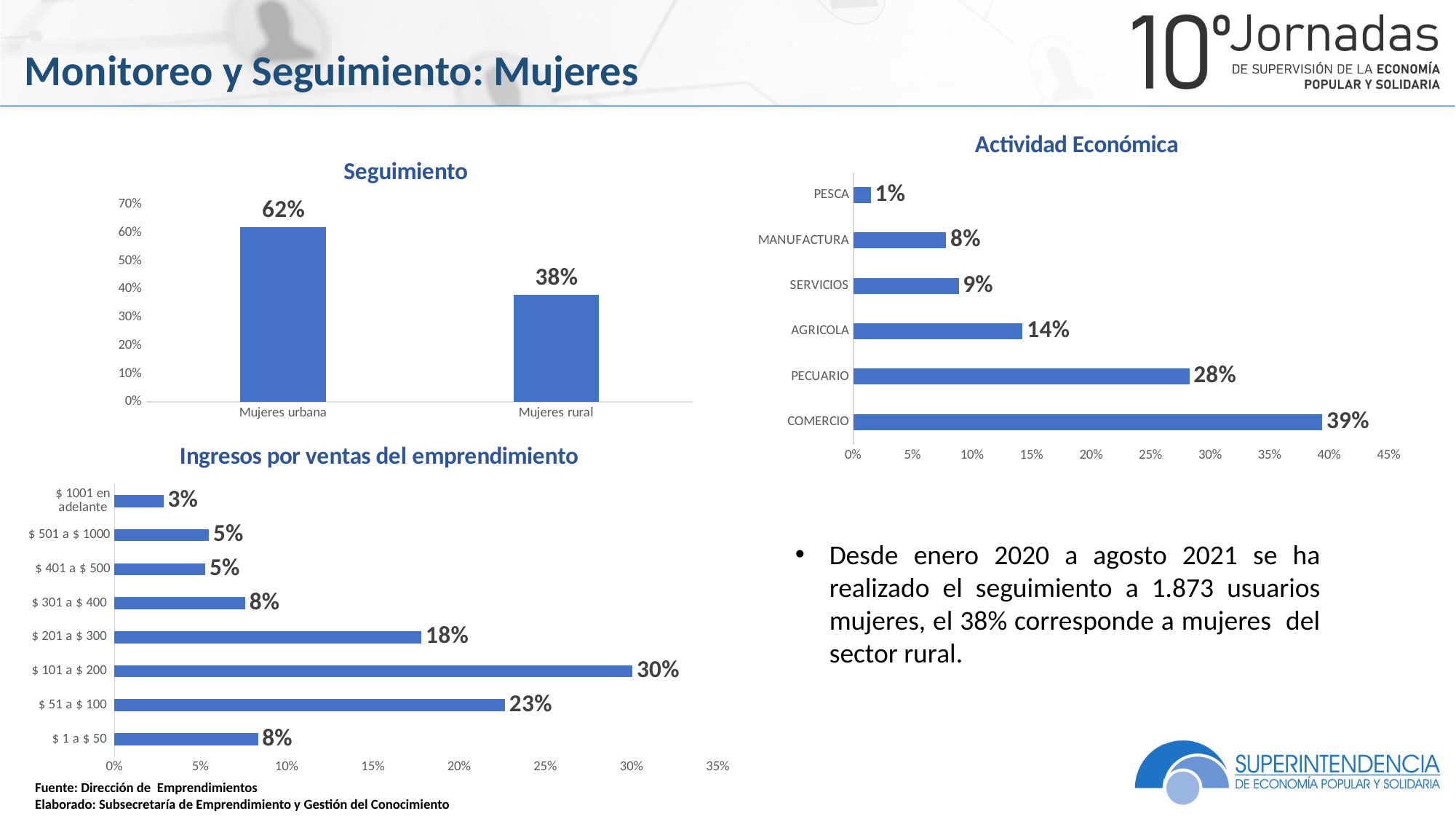

Monitoreo y Seguimiento: Mujeres

### Chart: Actividad Económica

| Category | Emprendimientos |
|---|---|
| COMERCIO | 0.3940990516332982 |
| PECUARIO | 0.28240252897787144 |
| AGRICOLA | 0.1422550052687039 |
| SERVICIOS | 0.08851422550052687 |
| MANUFACTURA | 0.0779768177028451 |
| PESCA | 0.014752370916754479 |

### Chart: Seguimiento

| Category | % |
|---|---|
| Mujeres urbana | 0.62 |
| Mujeres rural | 0.38 |

### Chart: Ingresos por ventas del emprendimiento

| Category | Emprendimientos |
|---|---|
| $ 1 a $ 50  | 0.08324552160168598 |
| $ 51 a $ 100  | 0.22655426765015807 |
| $ 101 a $ 200  | 0.30031612223393045 |
| $ 201 a $ 300  | 0.1780821917808219 |
| $ 301 a $ 400  | 0.07586933614330875 |
| $ 401 a $ 500 | 0.05268703898840885 |
| $ 501 a $ 1000 | 0.0547945205479452 |
| $ 1001 en adelante | 0.02845100105374078 |
Desde enero 2020 a agosto 2021 se ha realizado el seguimiento a 1.873 usuarios mujeres, el 38% corresponde a mujeres  del sector rural.
Fuente: Dirección de  Emprendimientos
Elaborado: Subsecretaría de Emprendimiento y Gestión del Conocimiento